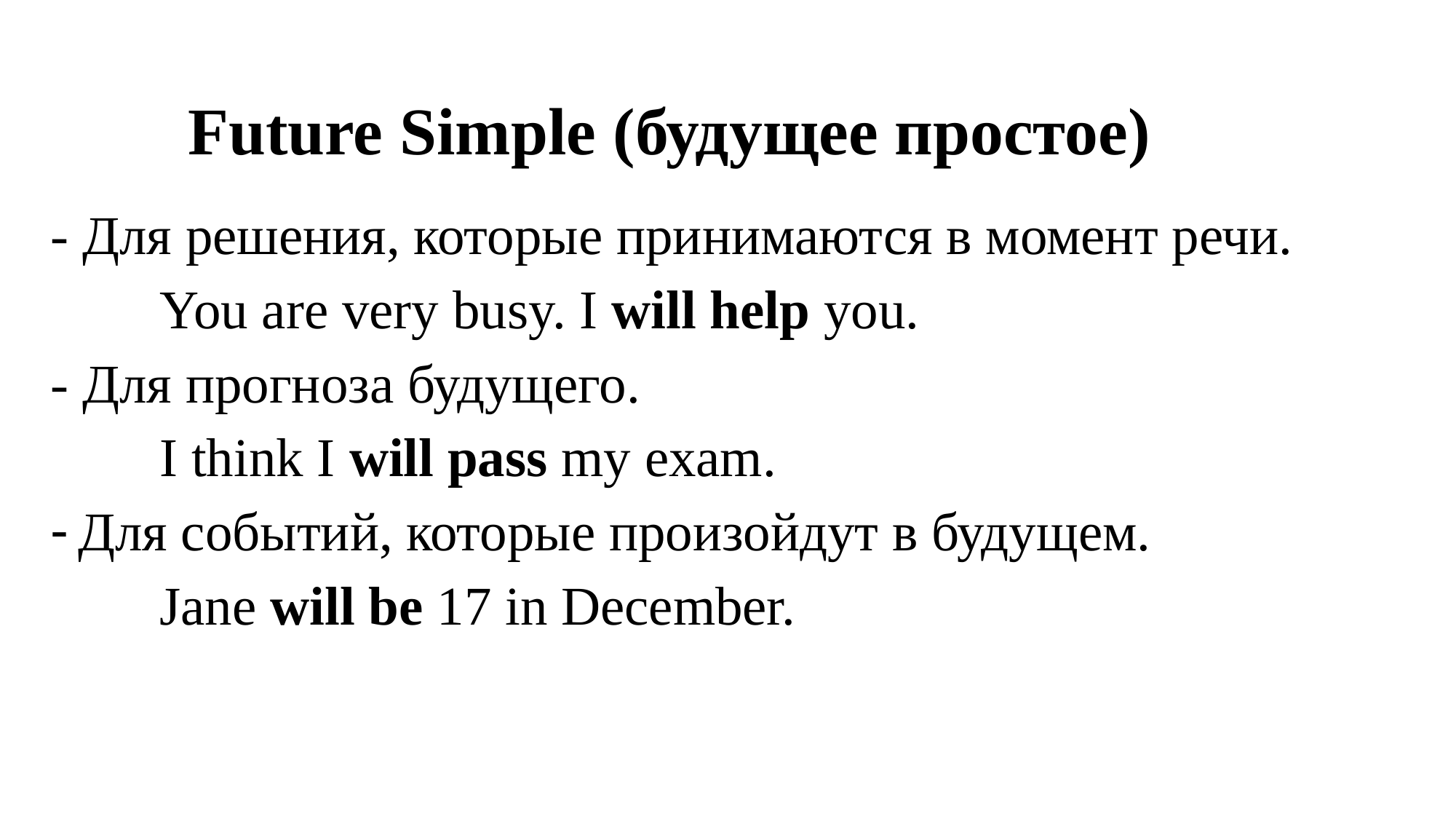

# Future Simple (будущее простое)
- Для решения, которые принимаются в момент речи.
        You are very busy. I will help you.
- Для прогноза будущего.
        I think I will pass my exam.
Для событий, которые произойдут в будущем.
        Jane will be 17 in December.